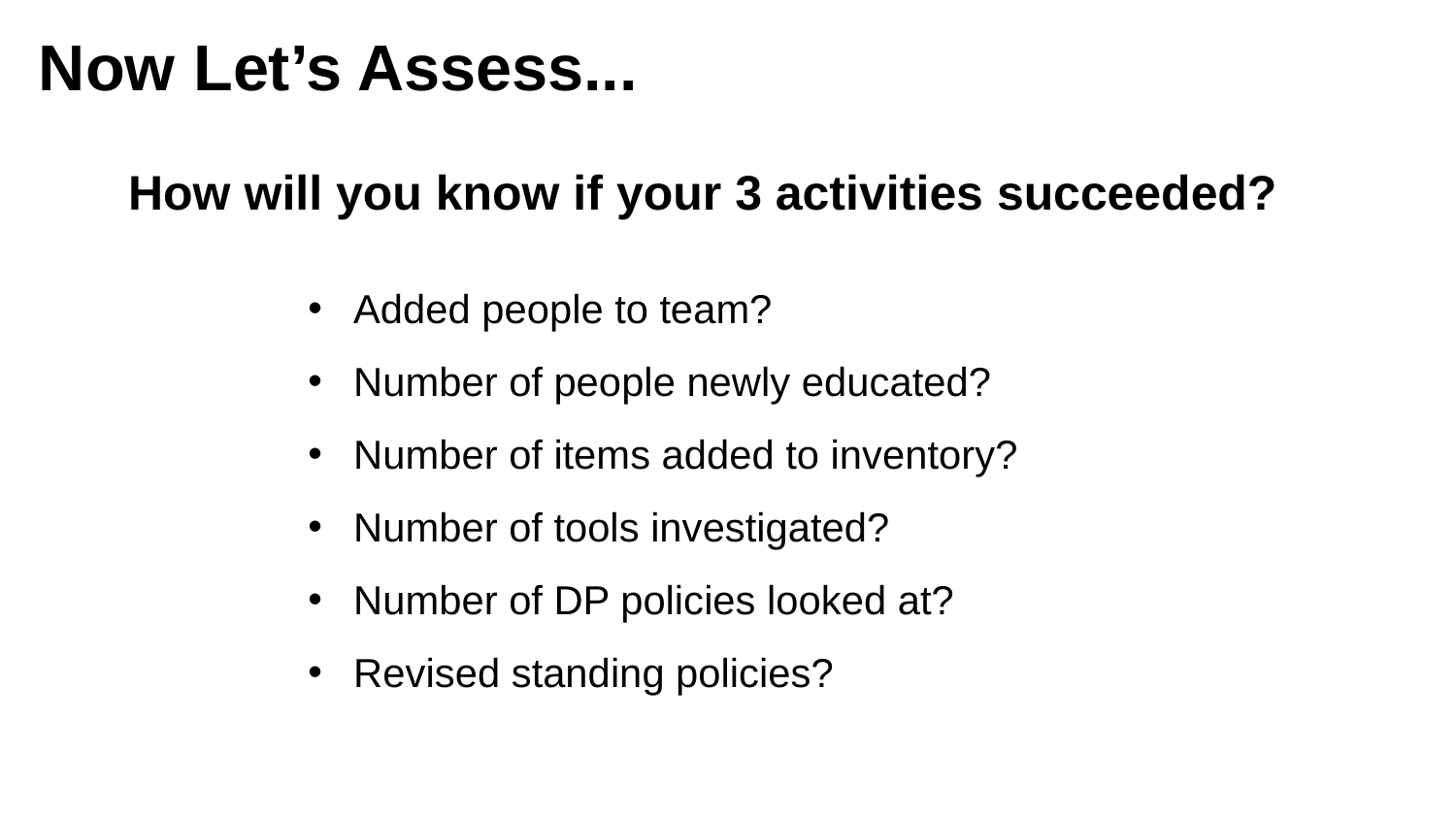

# Now Let’s Assess...
How will you know if your 3 activities succeeded?
Added people to team?
Number of people newly educated?
Number of items added to inventory?
Number of tools investigated?
Number of DP policies looked at?
Revised standing policies?